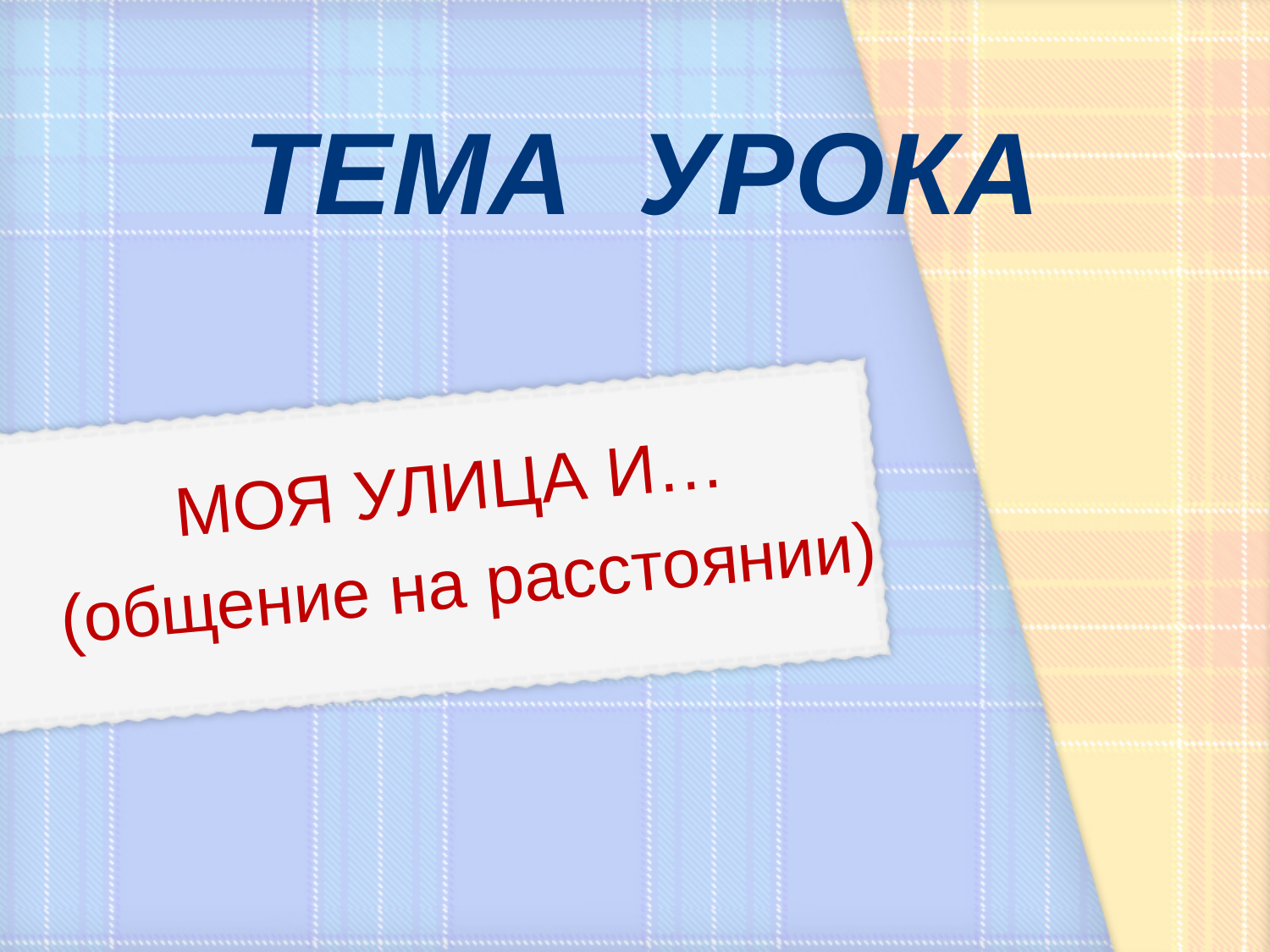

# ТЕМА  УРОКА

МОЯ УЛИЦА И…
 (общение на расстоянии)